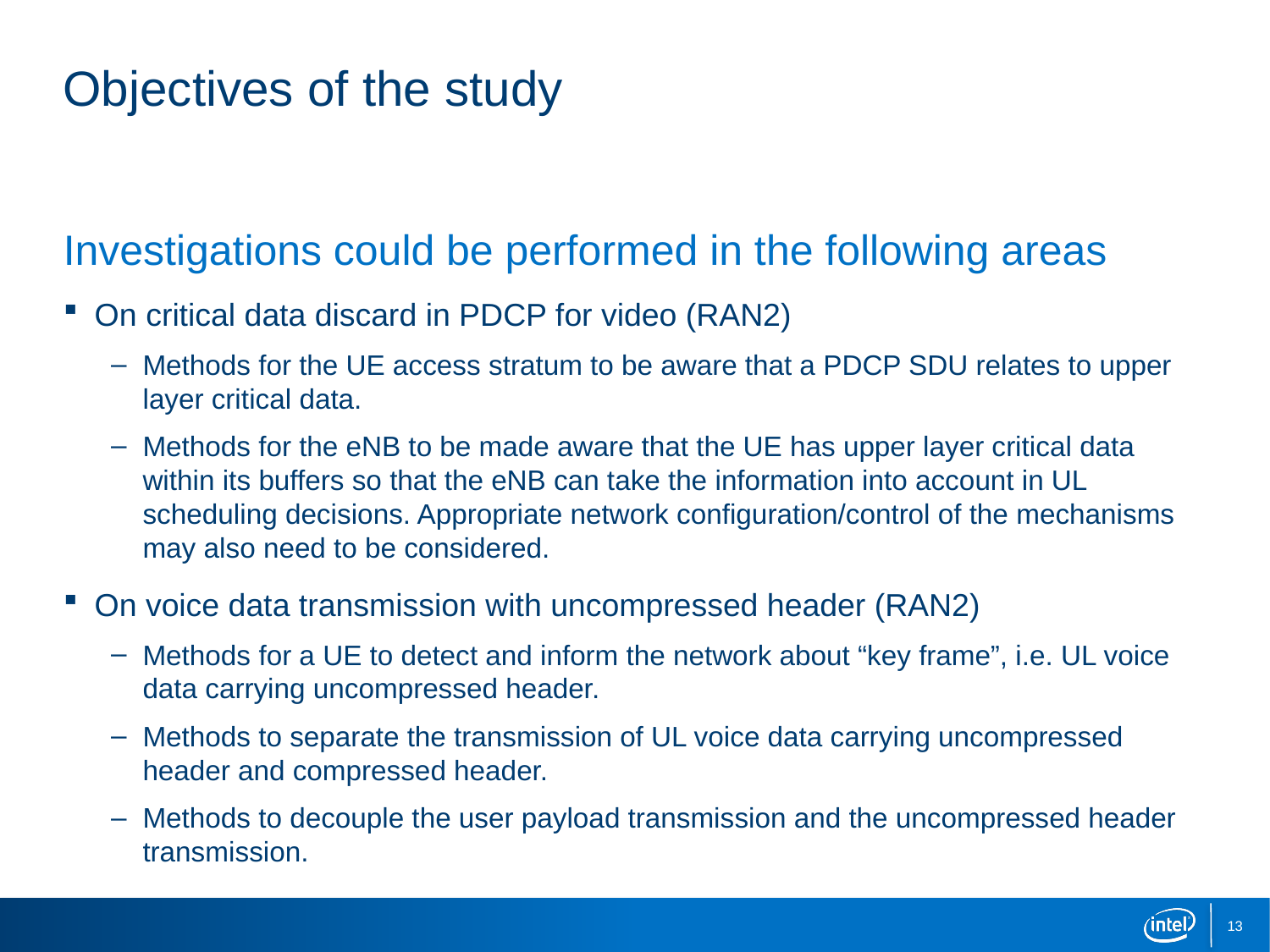

# Objectives of the study
Investigations could be performed in the following areas
On critical data discard in PDCP for video (RAN2)
Methods for the UE access stratum to be aware that a PDCP SDU relates to upper layer critical data.
Methods for the eNB to be made aware that the UE has upper layer critical data within its buffers so that the eNB can take the information into account in UL scheduling decisions. Appropriate network configuration/control of the mechanisms may also need to be considered.
On voice data transmission with uncompressed header (RAN2)
Methods for a UE to detect and inform the network about “key frame”, i.e. UL voice data carrying uncompressed header.
Methods to separate the transmission of UL voice data carrying uncompressed header and compressed header.
Methods to decouple the user payload transmission and the uncompressed header transmission.

13